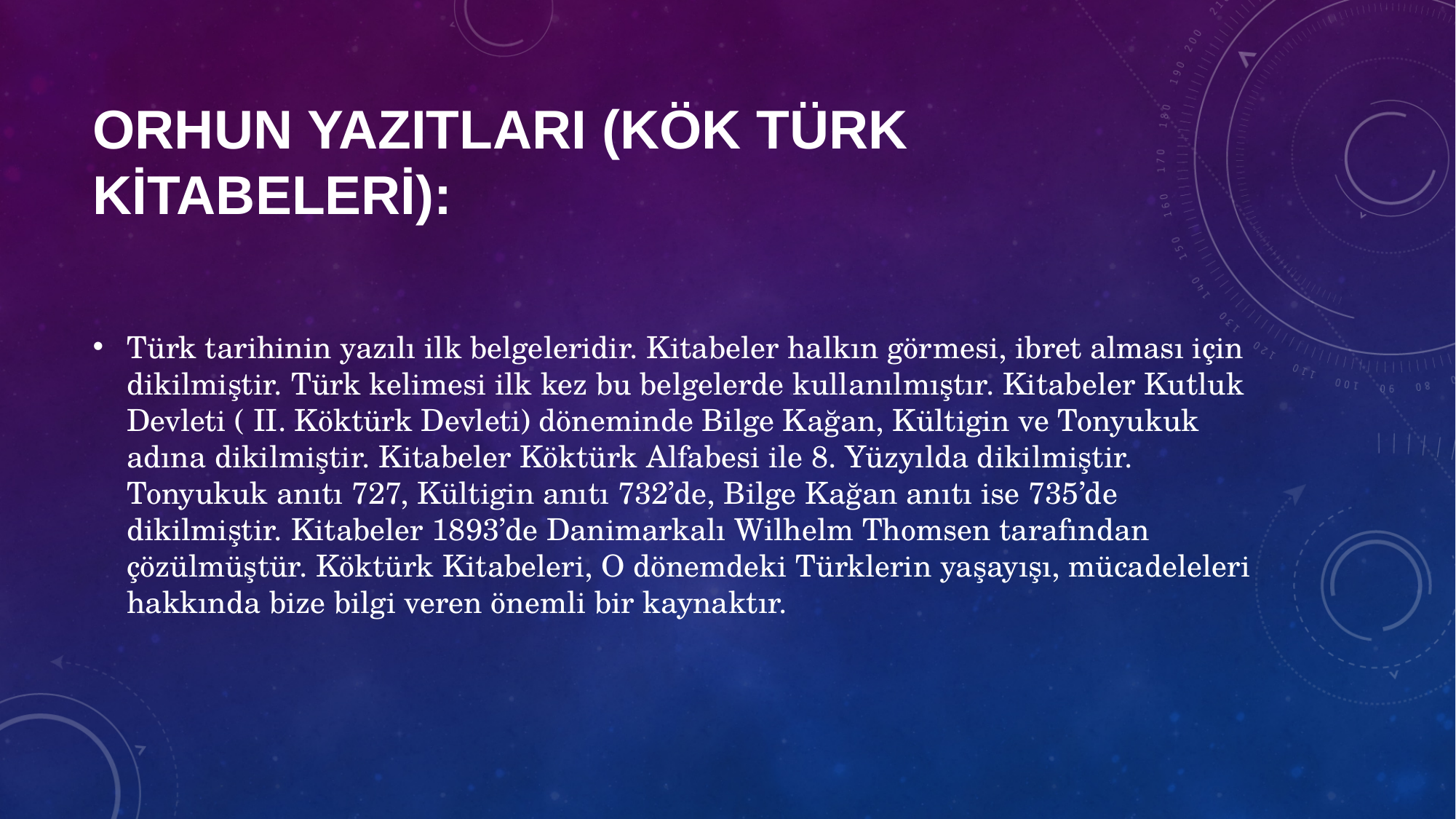

# ORHUN YAZITLARI (KÖK TÜRK KİTABELERİ):
Türk tarihinin yazılı ilk belgeleridir. Kitabeler halkın görmesi, ibret alması için dikilmiştir. Türk kelimesi ilk kez bu belgelerde kullanılmıştır. Kitabeler Kutluk Devleti ( II. Köktürk Devleti) döneminde Bilge Kağan, Kültigin ve Tonyukuk adına dikilmiştir. Kitabeler Köktürk Alfabesi ile 8. Yüzyılda dikilmiştir. Tonyukuk anıtı 727, Kültigin anıtı 732’de, Bilge Kağan anıtı ise 735’de dikilmiştir. Kitabeler 1893’de Danimarkalı Wilhelm Thomsen tarafından çözülmüştür. Köktürk Kitabeleri, O dönemdeki Türklerin yaşayışı, mücadeleleri hakkında bize bilgi veren önemli bir kaynaktır.